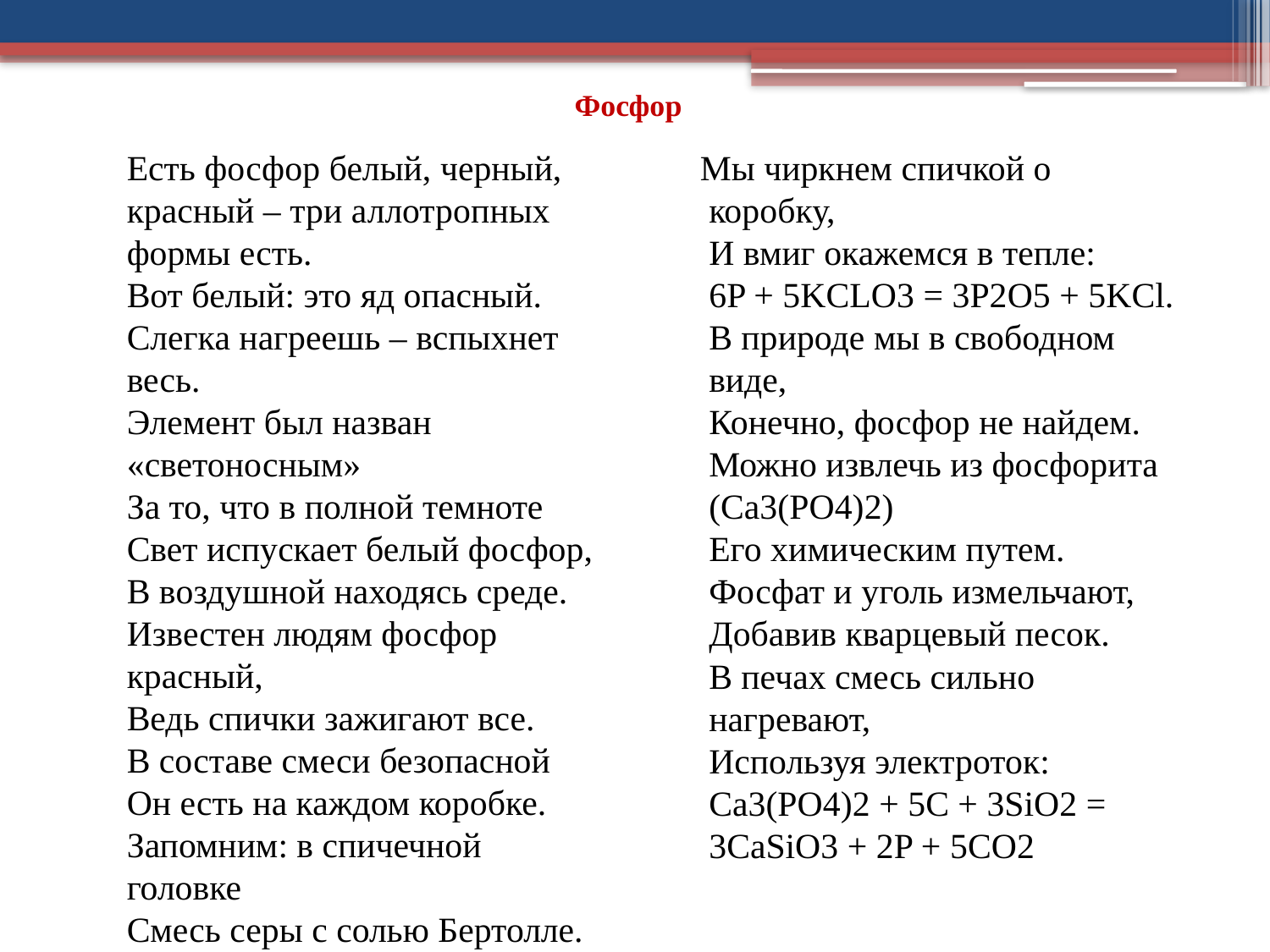

# Фосфор
    Есть фосфор белый, черный, красный – три аллотропных формы есть. 
Вот белый: это яд опасный. 
Слегка нагреешь – вспыхнет весь. 
Элемент был назван «светоносным» 
За то, что в полной темноте 
Свет испускает белый фосфор, 
В воздушной находясь среде. 
Известен людям фосфор красный, 
Ведь спички зажигают все. 
В составе смеси безопасной 
Он есть на каждом коробке. 
Запомним: в спичечной головке 
Смесь серы с солью Бертолле.
   Мы чиркнем спичкой о коробку, 
И вмиг окажемся в тепле: 
6P + 5KCLO3 = 3P2O5 + 5KCl. 
В природе мы в свободном виде, 
Конечно, фосфор не найдем. 
Можно извлечь из фосфорита (Ca3(PO4)2) 
Его химическим путем. 
Фосфат и уголь измельчают, 
Добавив кварцевый песок. 
В печах смесь сильно нагревают, 
Используя электроток: 
Ca3(PO4)2 + 5С + 3SiO2 = 3CaSiO3 + 2P + 5CO2